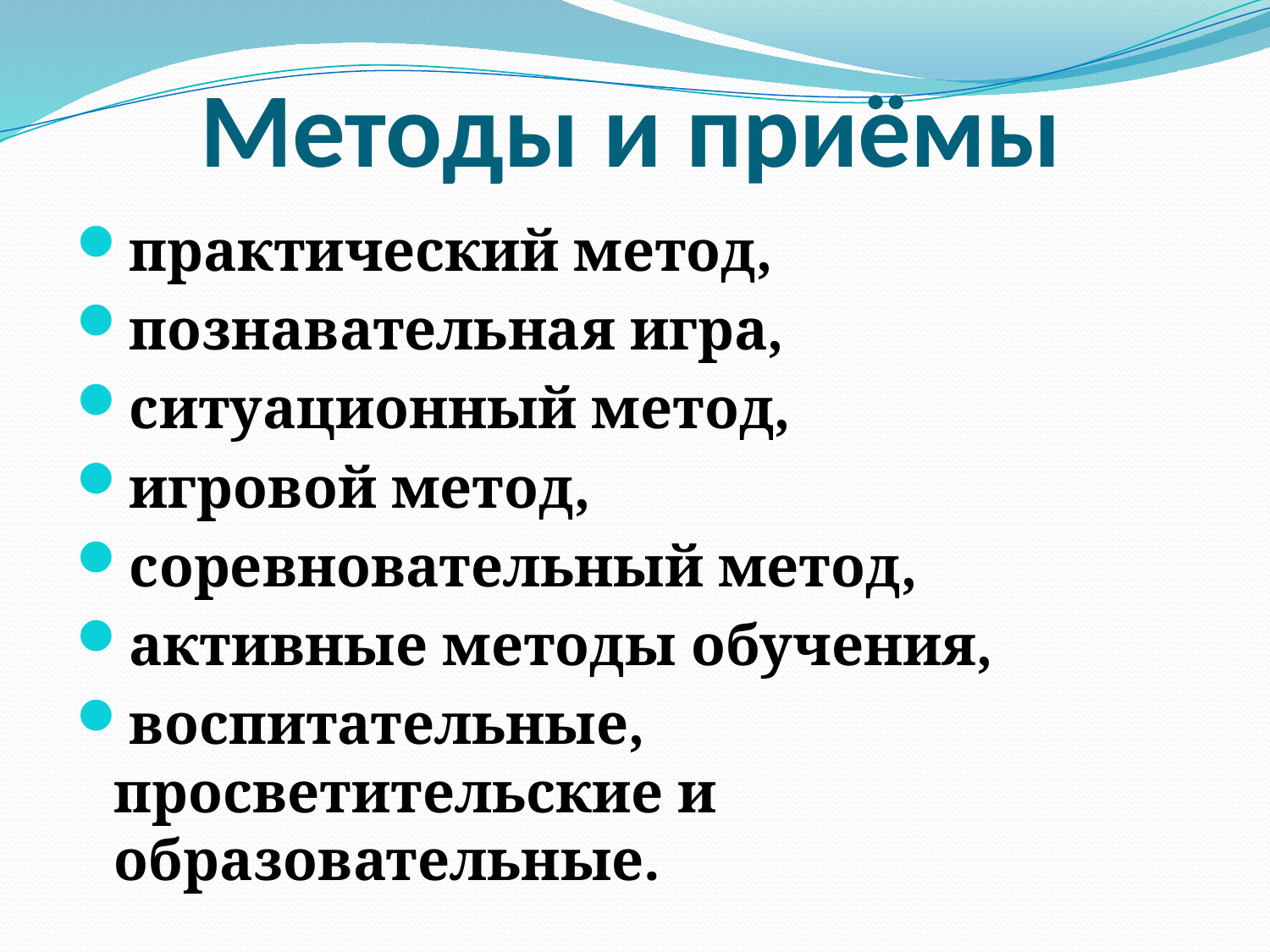

# Методы и приёмы
практический метод,
познавательная игра,
ситуационный метод,
игровой метод,
соревновательный метод,
активные методы обучения,
воспитательные, просветительские и образовательные.